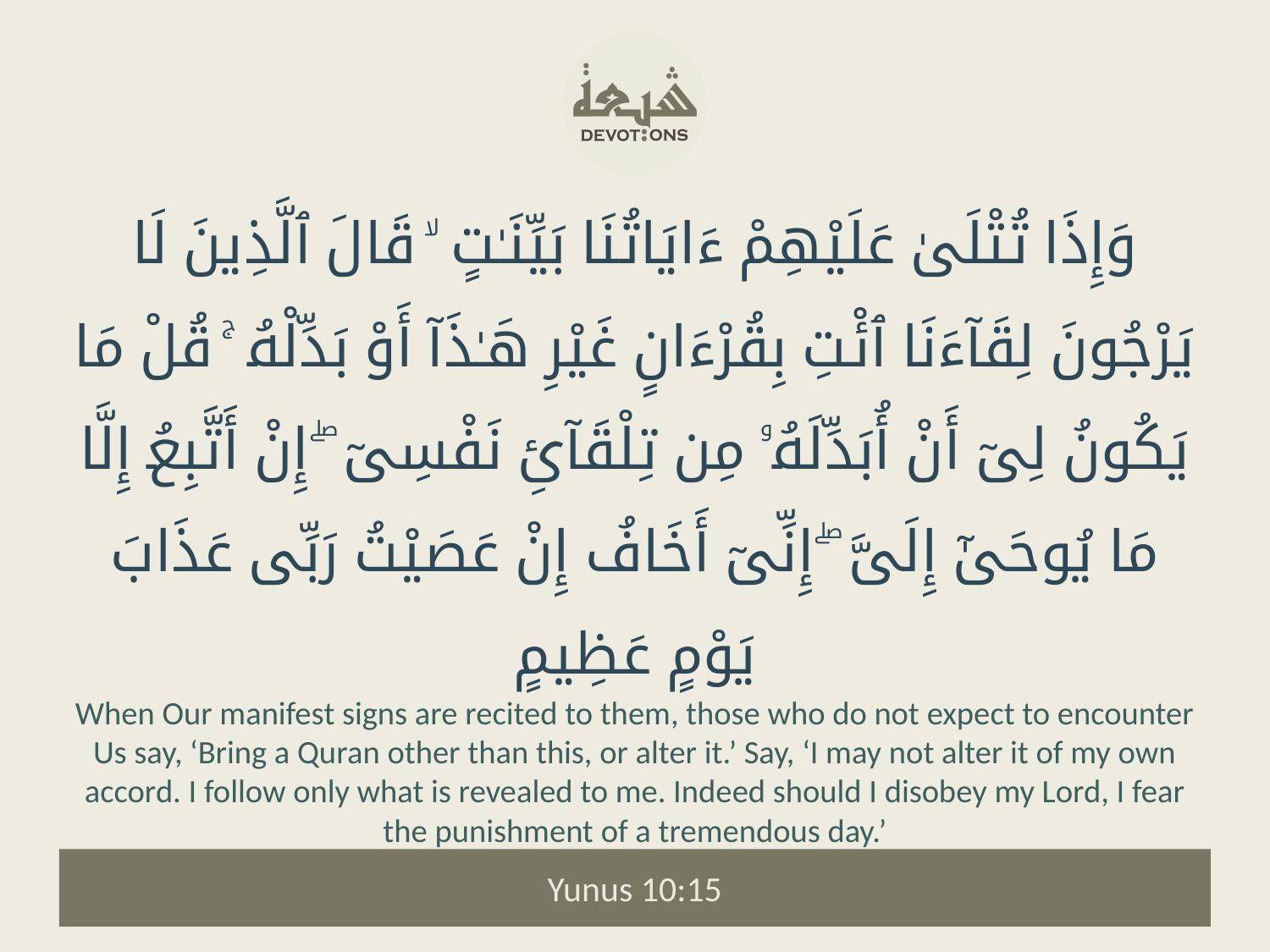

وَإِذَا تُتْلَىٰ عَلَيْهِمْ ءَايَاتُنَا بَيِّنَـٰتٍ ۙ قَالَ ٱلَّذِينَ لَا يَرْجُونَ لِقَآءَنَا ٱئْتِ بِقُرْءَانٍ غَيْرِ هَـٰذَآ أَوْ بَدِّلْهُ ۚ قُلْ مَا يَكُونُ لِىٓ أَنْ أُبَدِّلَهُۥ مِن تِلْقَآئِ نَفْسِىٓ ۖ إِنْ أَتَّبِعُ إِلَّا مَا يُوحَىٰٓ إِلَىَّ ۖ إِنِّىٓ أَخَافُ إِنْ عَصَيْتُ رَبِّى عَذَابَ يَوْمٍ عَظِيمٍ
When Our manifest signs are recited to them, those who do not expect to encounter Us say, ‘Bring a Quran other than this, or alter it.’ Say, ‘I may not alter it of my own accord. I follow only what is revealed to me. Indeed should I disobey my Lord, I fear the punishment of a tremendous day.’
Yunus 10:15